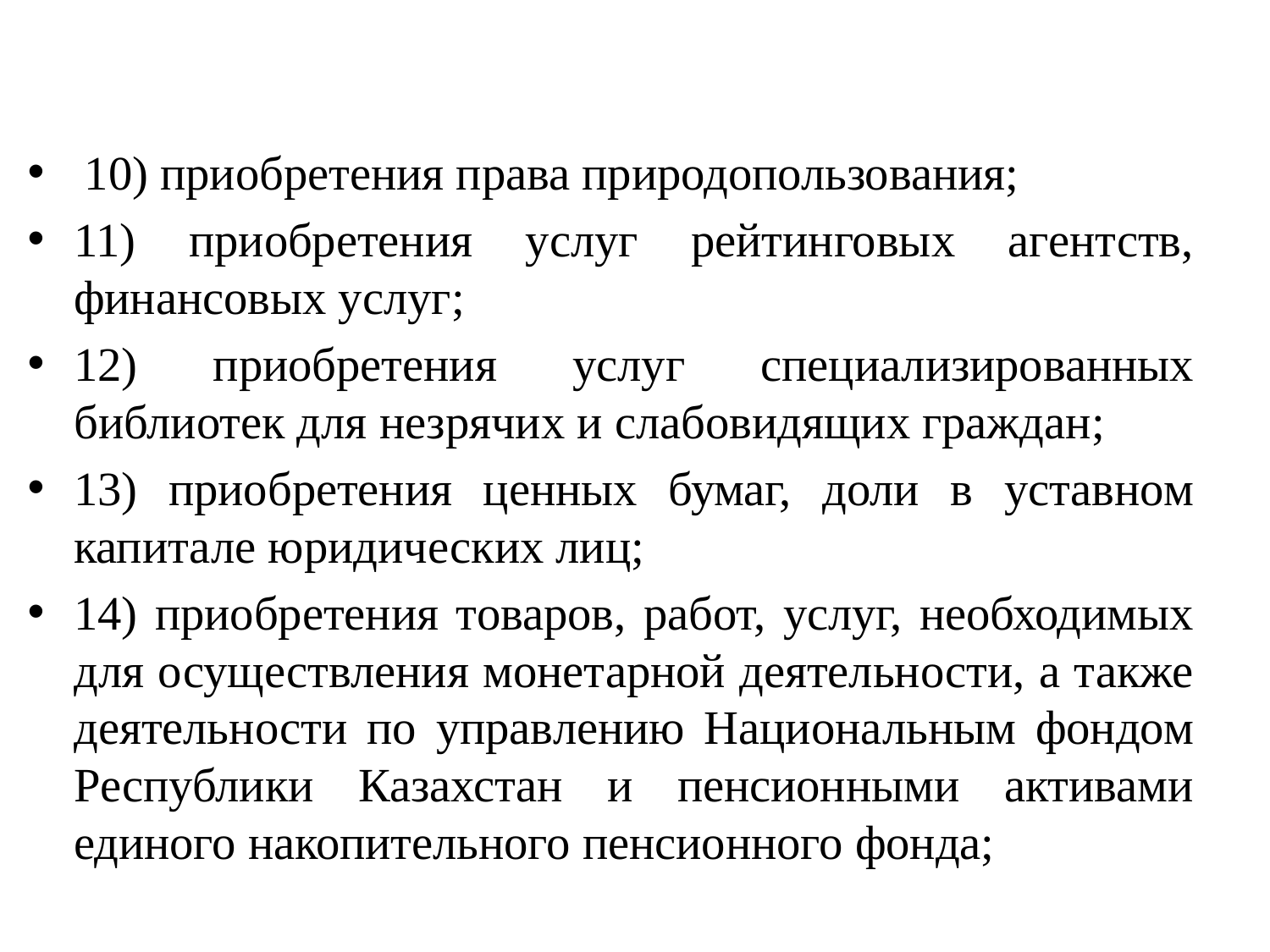

10) приобретения права природопользования;
11) приобретения услуг рейтинговых агентств, финансовых услуг;
12) приобретения услуг специализированных библиотек для незрячих и слабовидящих граждан;
13) приобретения ценных бумаг, доли в уставном капитале юридических лиц;
14) приобретения товаров, работ, услуг, необходимых для осуществления монетарной деятельности, а также деятельности по управлению Национальным фондом Республики Казахстан и пенсионными активами единого накопительного пенсионного фонда;